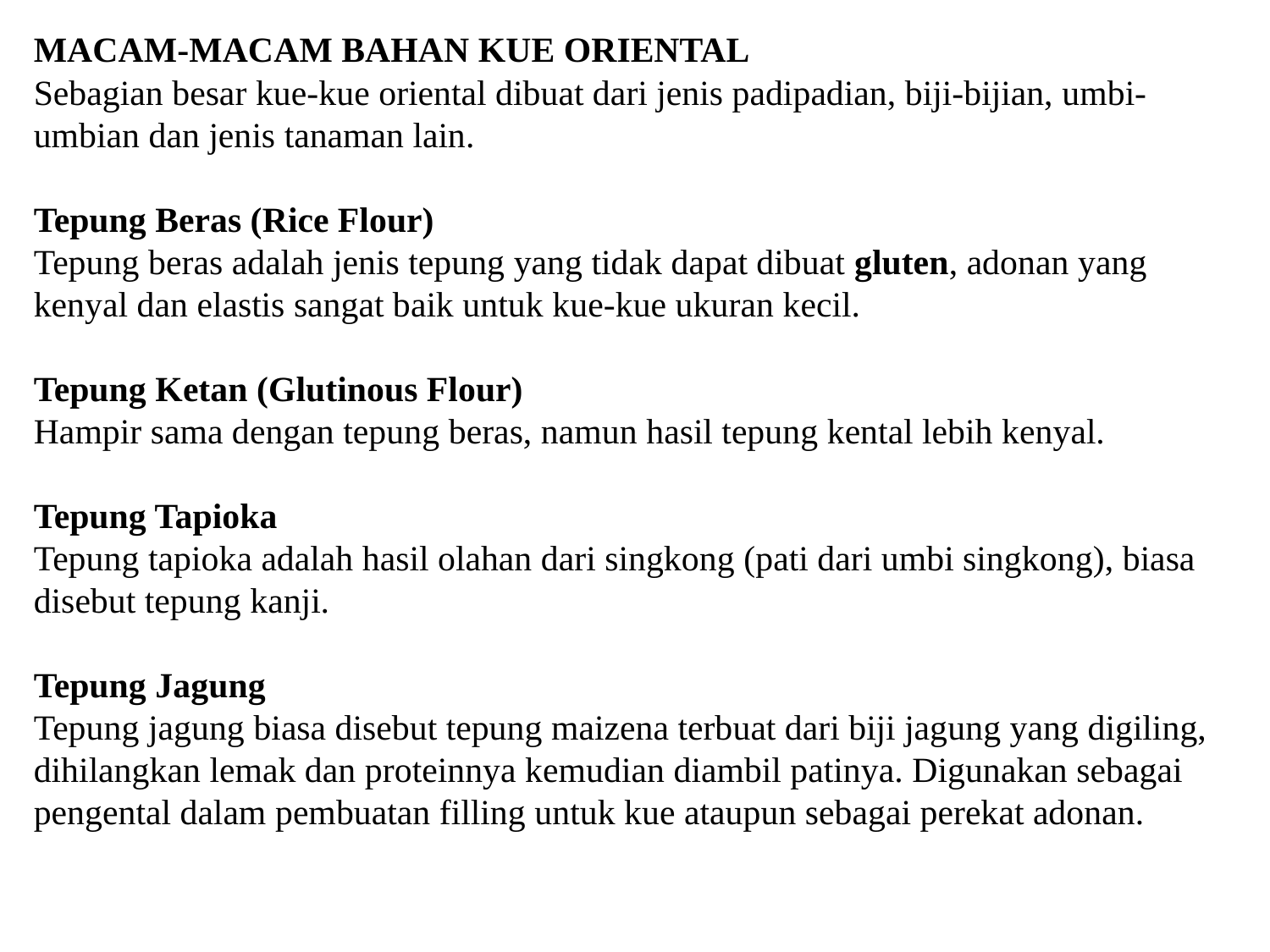

MACAM-MACAM BAHAN KUE ORIENTAL
Sebagian besar kue-kue oriental dibuat dari jenis padipadian, biji-bijian, umbi-umbian dan jenis tanaman lain.

Tepung Beras (Rice Flour)
Tepung beras adalah jenis tepung yang tidak dapat dibuat gluten, adonan yang kenyal dan elastis sangat baik untuk kue-kue ukuran kecil.

Tepung Ketan (Glutinous Flour)
Hampir sama dengan tepung beras, namun hasil tepung kental lebih kenyal.

Tepung Tapioka
Tepung tapioka adalah hasil olahan dari singkong (pati dari umbi singkong), biasa disebut tepung kanji.

Tepung Jagung
Tepung jagung biasa disebut tepung maizena terbuat dari biji jagung yang digiling, dihilangkan lemak dan proteinnya kemudian diambil patinya. Digunakan sebagai pengental dalam pembuatan filling untuk kue ataupun sebagai perekat adonan.